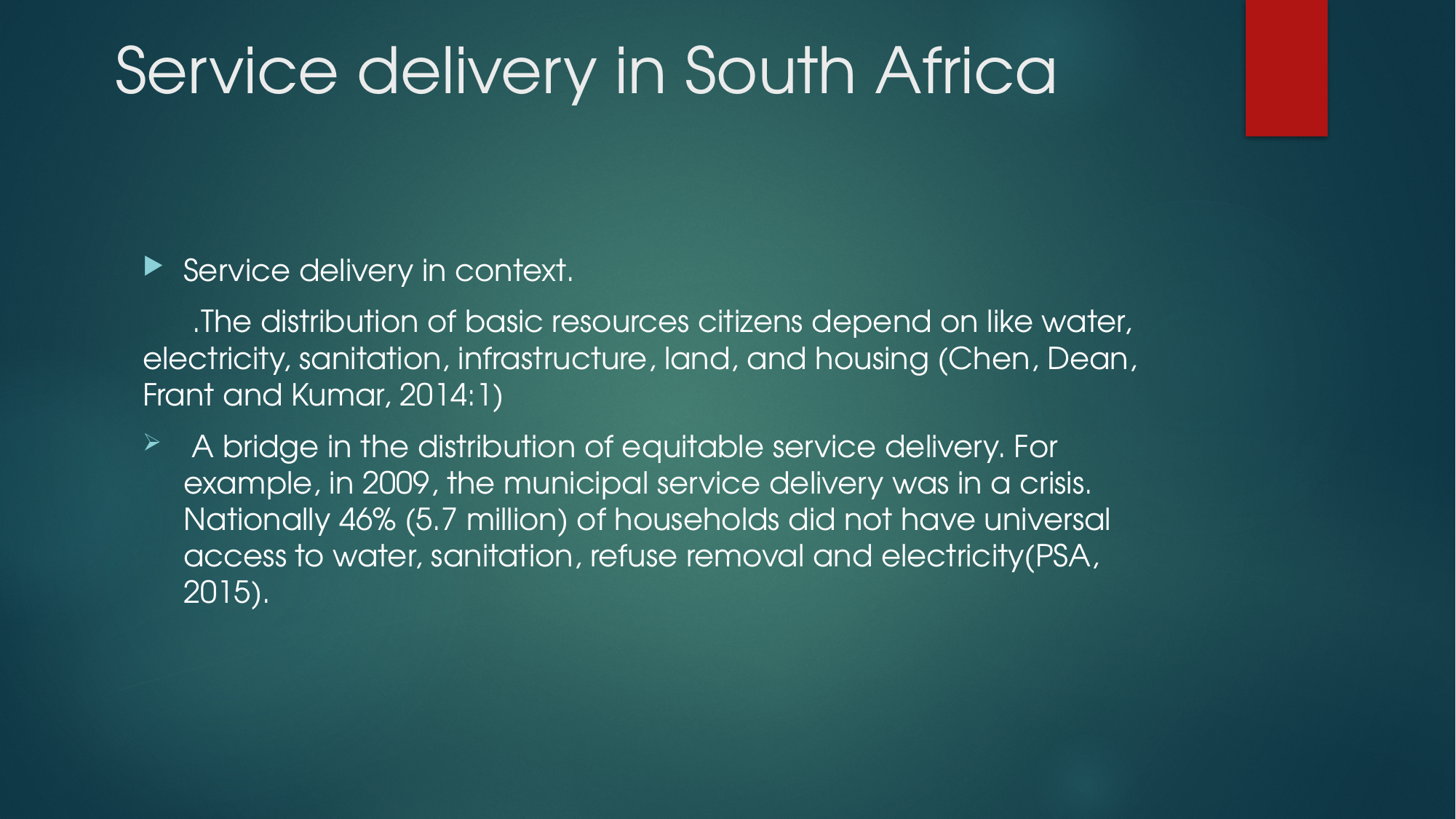

# Service delivery in South Africa
Service delivery in context.
      .The distribution of basic resources citizens depend on like water, electricity, sanitation, infrastructure, land, and housing (Chen, Dean, Frant and Kumar, 2014:1)
 A bridge in the distribution of equitable service delivery. For example, in 2009, the municipal service delivery was in a crisis. Nationally 46% (5.7 million) of households did not have universal access to water, sanitation, refuse removal and electricity(PSA, 2015).